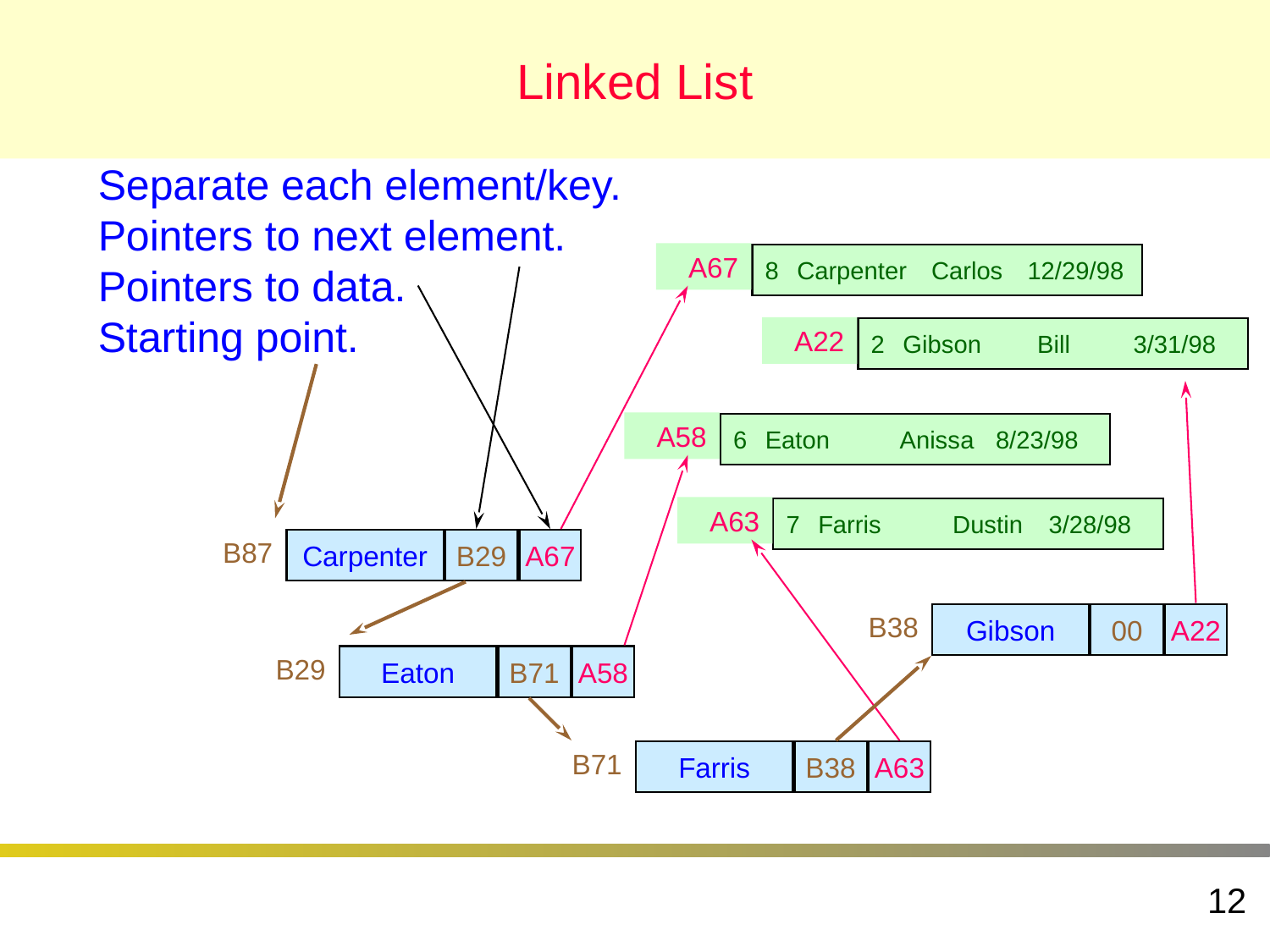

# Linked List
Separate each element/key.
Pointers to next element.
Pointers to data.
Starting point.
A67
8	Carpenter	Carlos	12/29/98

A22
2	Gibson	Bill	3/31/98

A58
6	Eaton	Anissa	8/23/98

A63
7	Farris	Dustin	3/28/98
B87
Carpenter
B29
A67

B38
Gibson
00
A22
B29
Eaton
B71
A58

B71
Farris
B38
A63
12